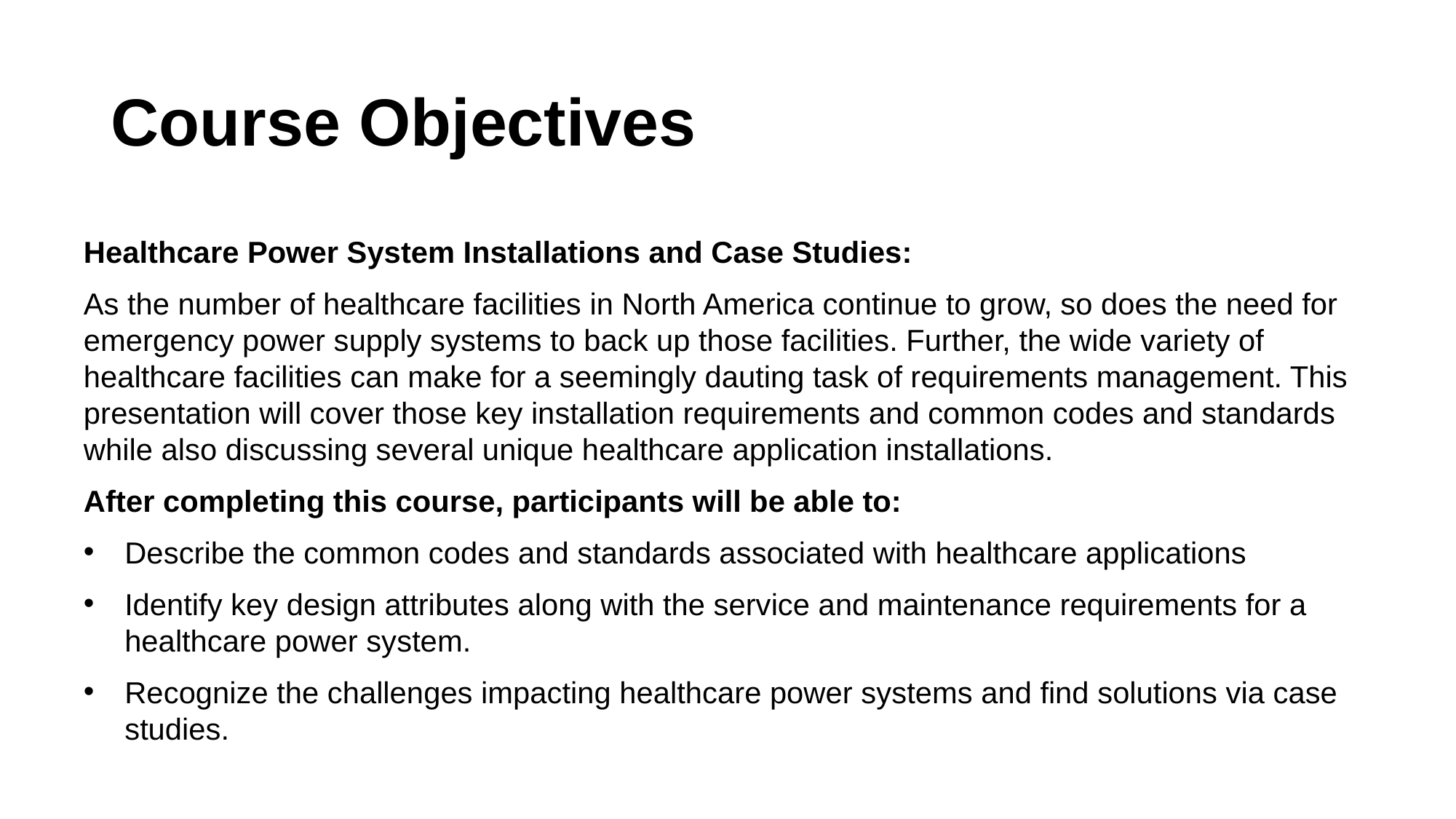

# Course Objectives
Healthcare Power System Installations and Case Studies:
As the number of healthcare facilities in North America continue to grow, so does the need for emergency power supply systems to back up those facilities. Further, the wide variety of healthcare facilities can make for a seemingly dauting task of requirements management. This presentation will cover those key installation requirements and common codes and standards while also discussing several unique healthcare application installations.
After completing this course, participants will be able to:
Describe the common codes and standards associated with healthcare applications
Identify key design attributes along with the service and maintenance requirements for a healthcare power system.
Recognize the challenges impacting healthcare power systems and find solutions via case studies.